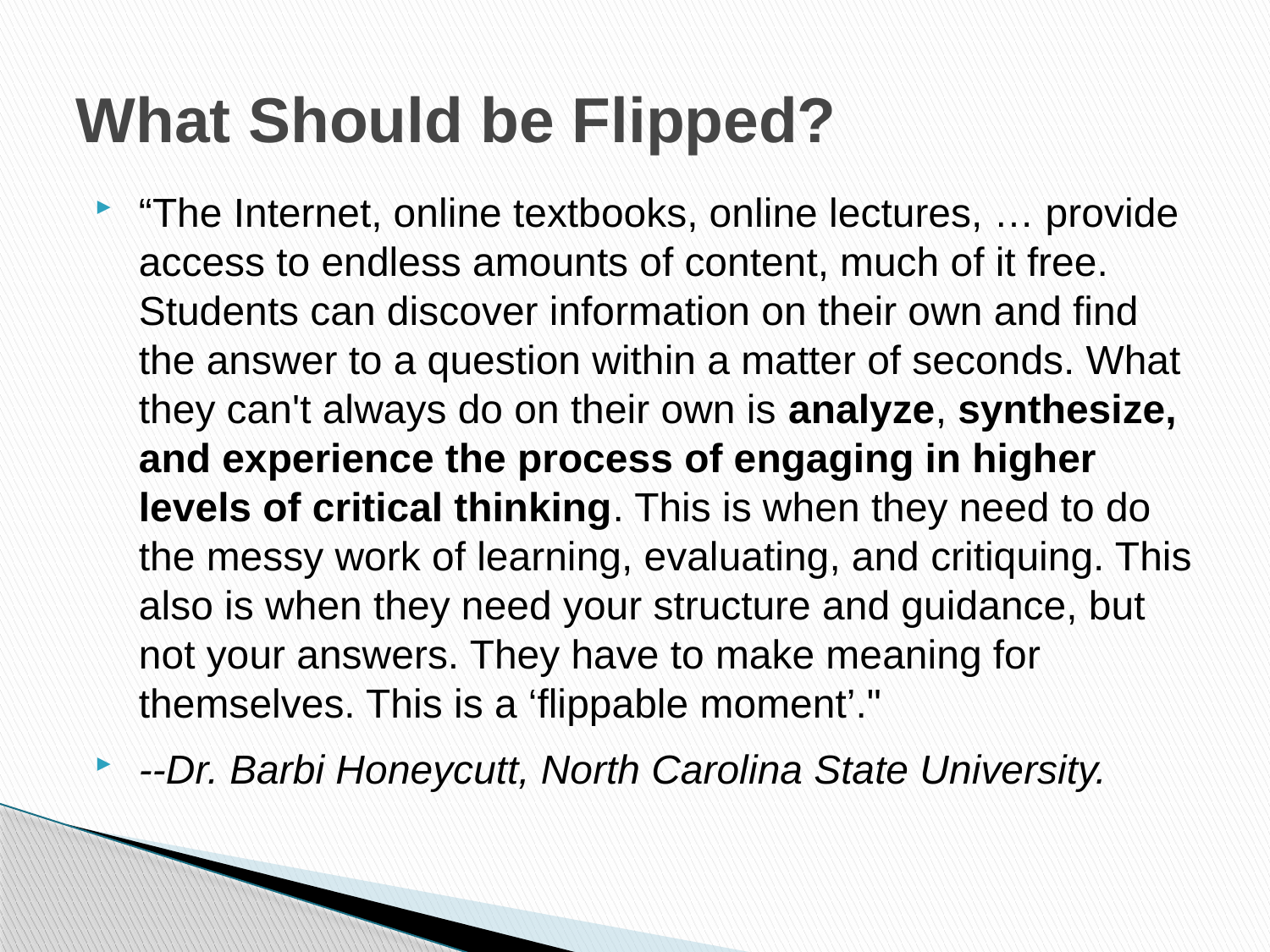

# What Should be Flipped?
“The Internet, online textbooks, online lectures, … provide access to endless amounts of content, much of it free. Students can discover information on their own and find the answer to a question within a matter of seconds. What they can't always do on their own is analyze, synthesize, and experience the process of engaging in higher levels of critical thinking. This is when they need to do the messy work of learning, evaluating, and critiquing. This also is when they need your structure and guidance, but not your answers. They have to make meaning for themselves. This is a ‘flippable moment’."
--Dr. Barbi Honeycutt, North Carolina State University.